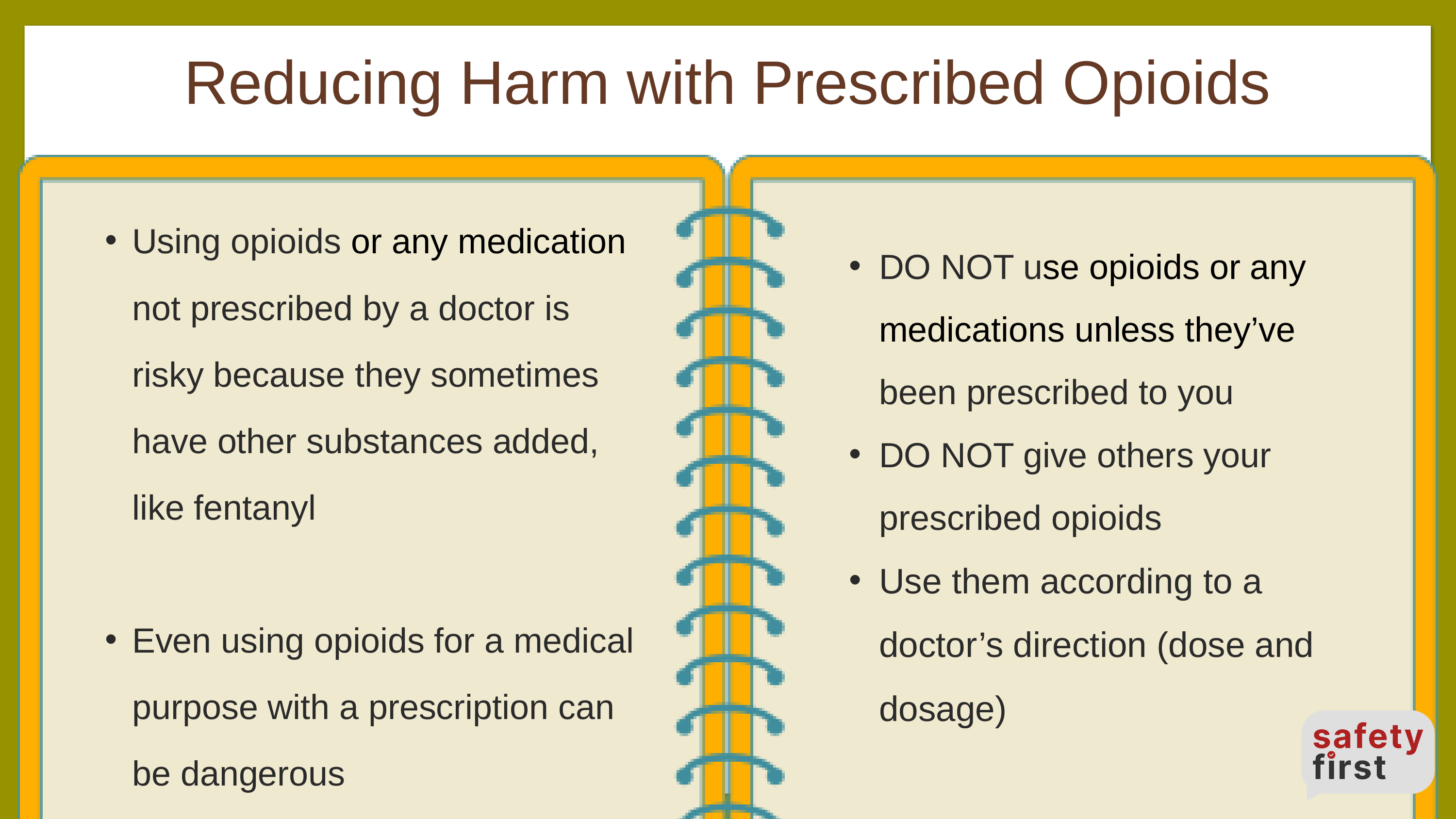

Reducing Harm with Prescribed Opioids

Using opioids or any medication not prescribed by a doctor is risky because they sometimes have other substances added, like fentanyl

Even using opioids for a medical purpose with a prescription can be dangerous
DO NOT use opioids or any medications unless they’ve been prescribed to you
DO NOT give others your prescribed opioids
Use them according to a doctor’s direction (dose and dosage)